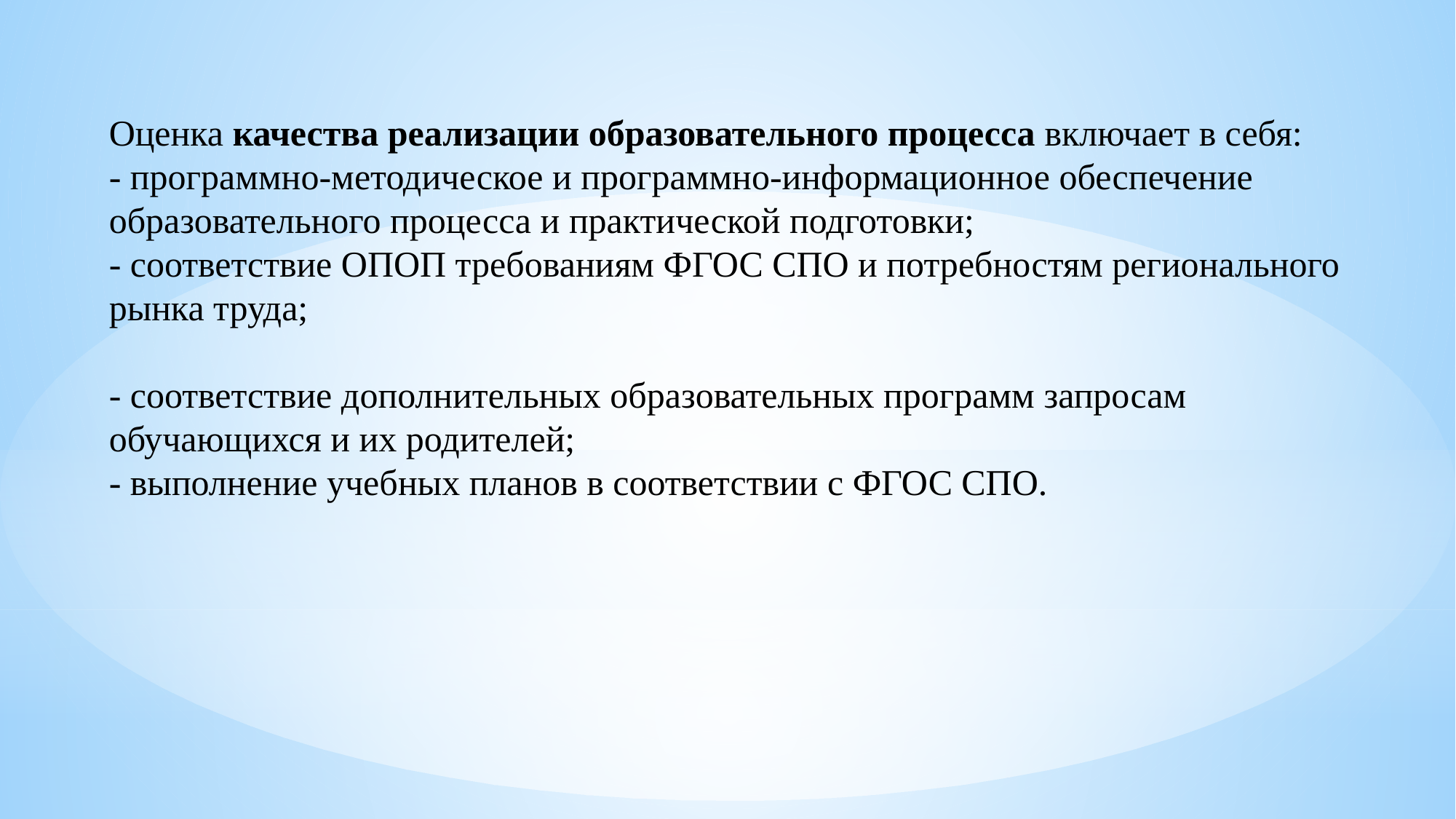

Оценка качества реализации образовательного процесса включает в себя:
- программно-методическое и программно-информационное обеспечение образовательного процесса и практической подготовки;
- соответствие ОПОП требованиям ФГОС СПО и потребностям регионального рынка труда;

- соответствие дополнительных образовательных программ запросам обучающихся и их родителей;
- выполнение учебных планов в соответствии с ФГОС СПО.